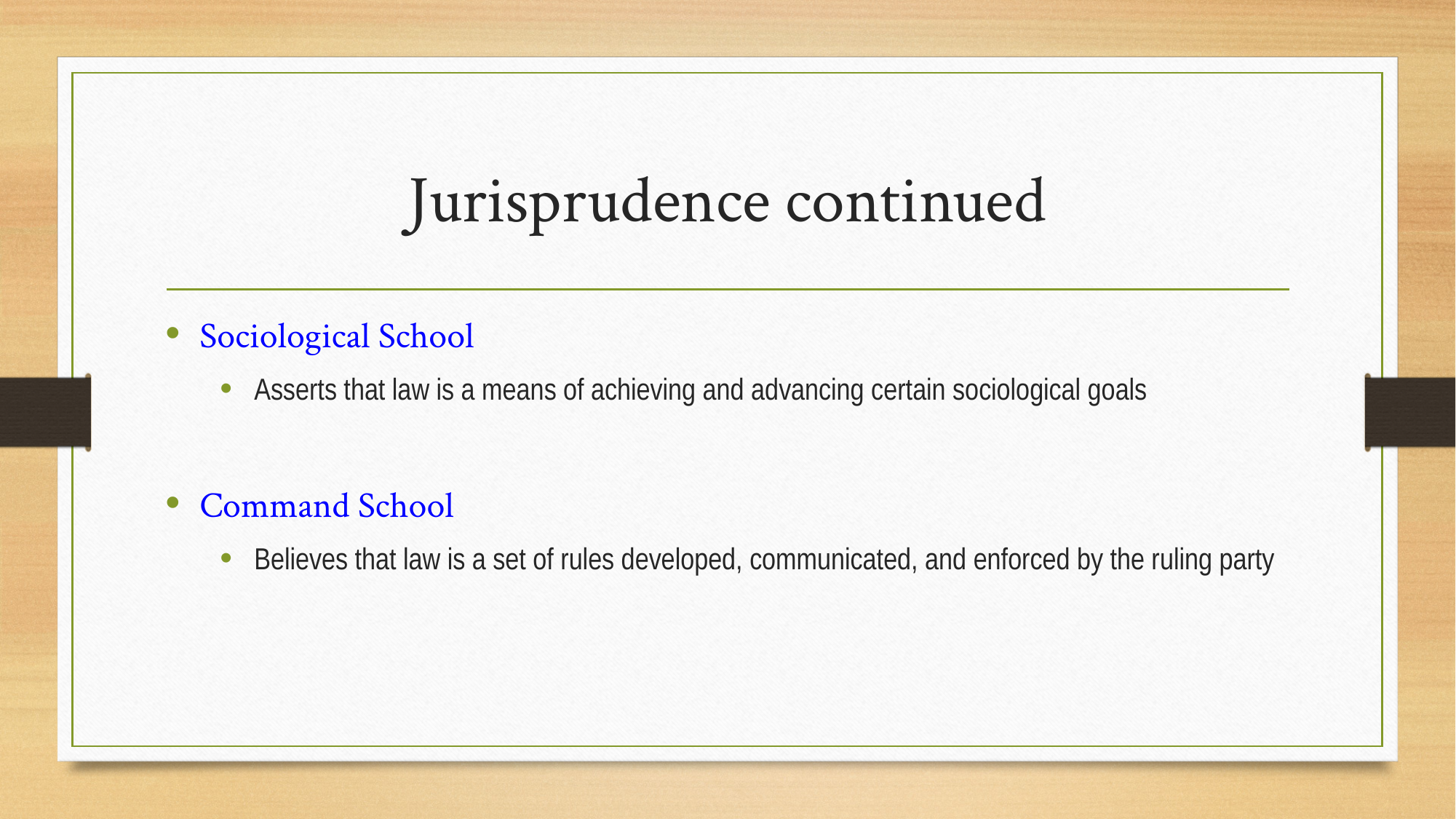

# Jurisprudence continued
Sociological School
Asserts that law is a means of achieving and advancing certain sociological goals

Command School
Believes that law is a set of rules developed, communicated, and enforced by the ruling party